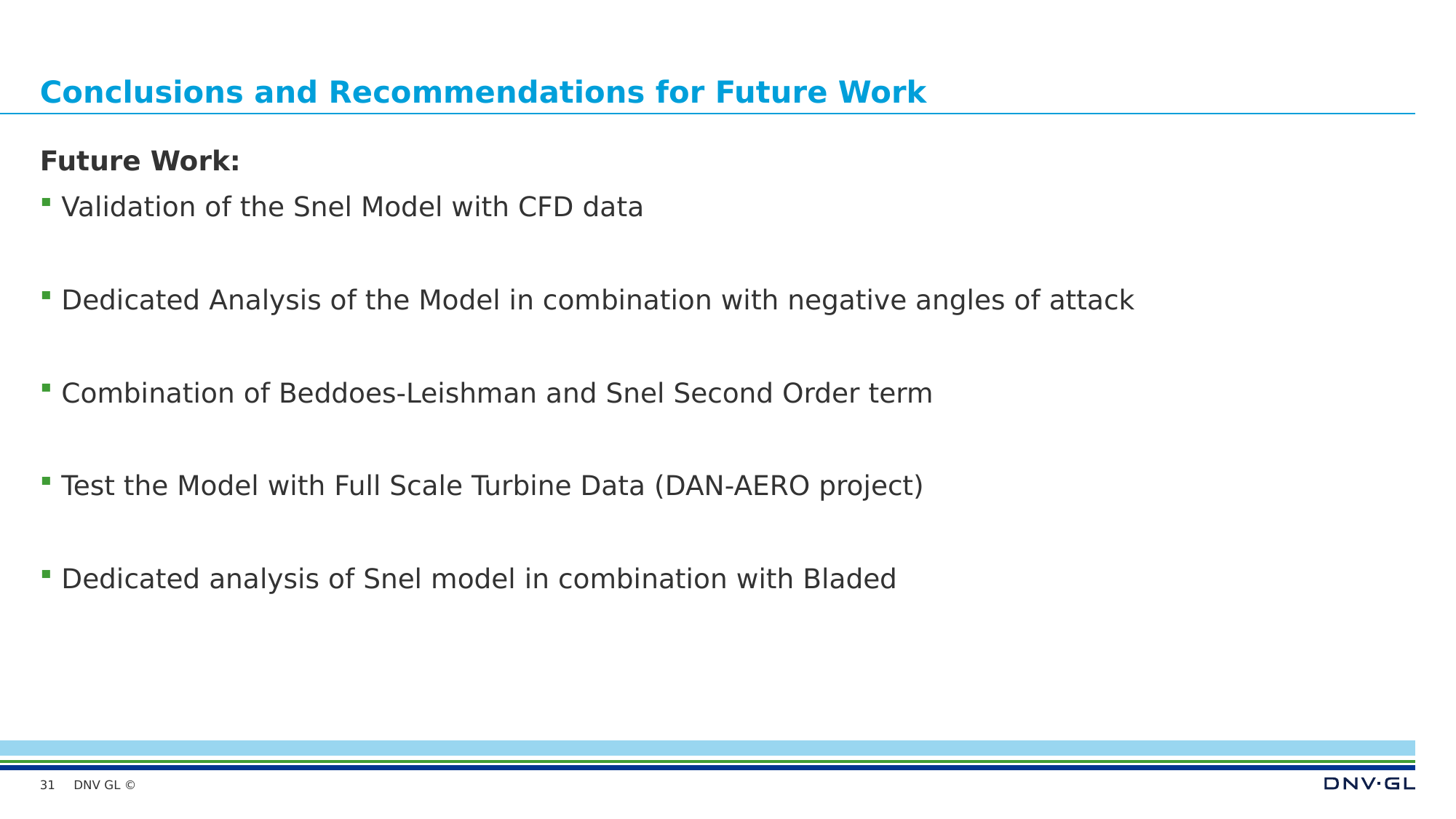

# Conclusions and Recommendations for Future Work
Future Work:
Validation of the Snel Model with CFD data

Dedicated Analysis of the Model in combination with negative angles of attack

Combination of Beddoes-Leishman and Snel Second Order term

Test the Model with Full Scale Turbine Data (DAN-AERO project)

Dedicated analysis of Snel model in combination with Bladed
31